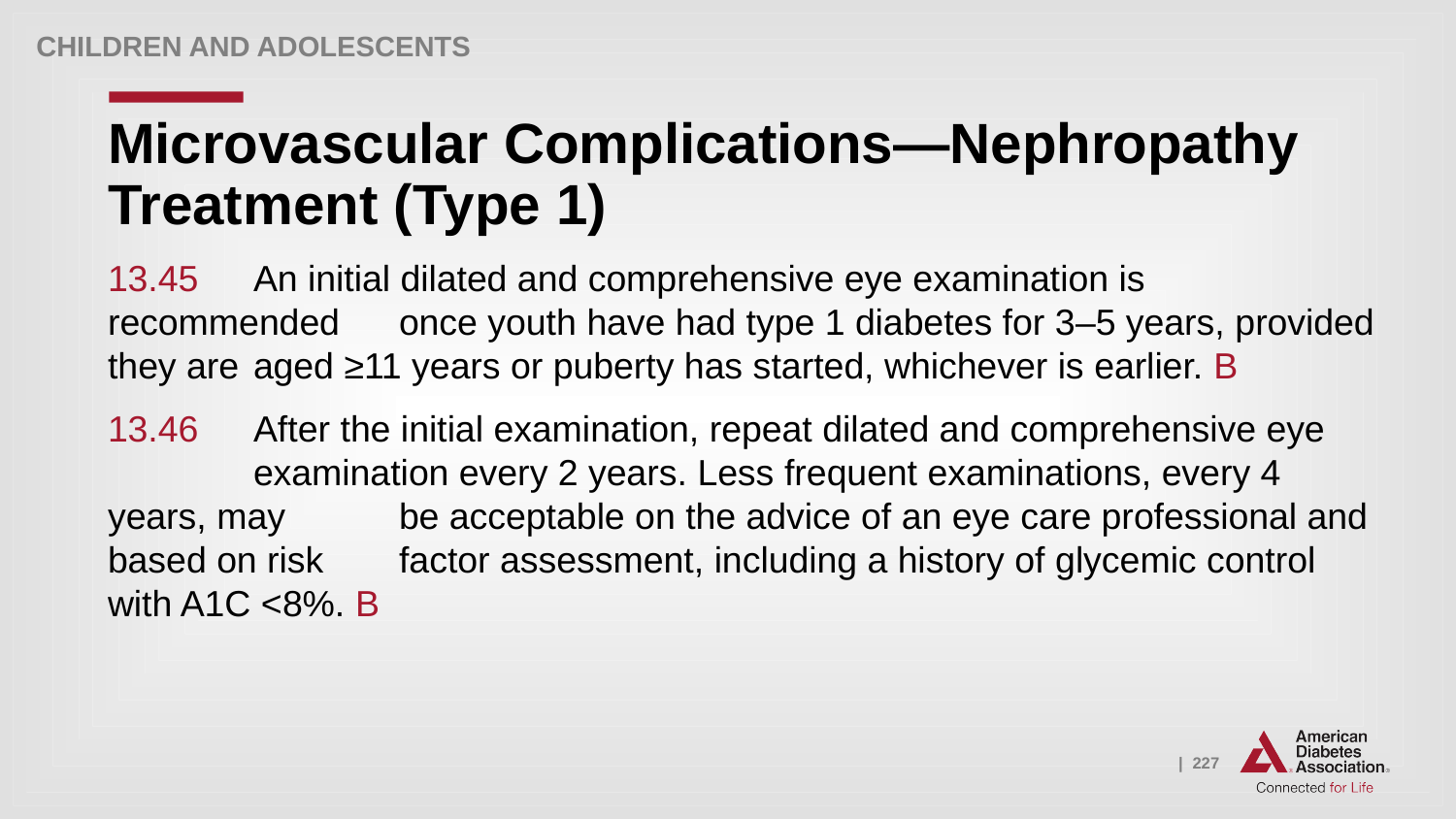

Children and adolescents
# Microvascular Complications—Nephropathy Treatment (Type 1)
13.45 	An initial dilated and comprehensive eye examination is recommended 	once youth have had type 1 diabetes for 3–5 years, provided they are 	aged ≥11 years or puberty has started, whichever is earlier. B
13.46 	After the initial examination, repeat dilated and comprehensive eye 	examination every 2 years. Less frequent examinations, every 4 years, may 	be acceptable on the advice of an eye care professional and based on risk 	factor assessment, including a history of glycemic control with A1C <8%. B